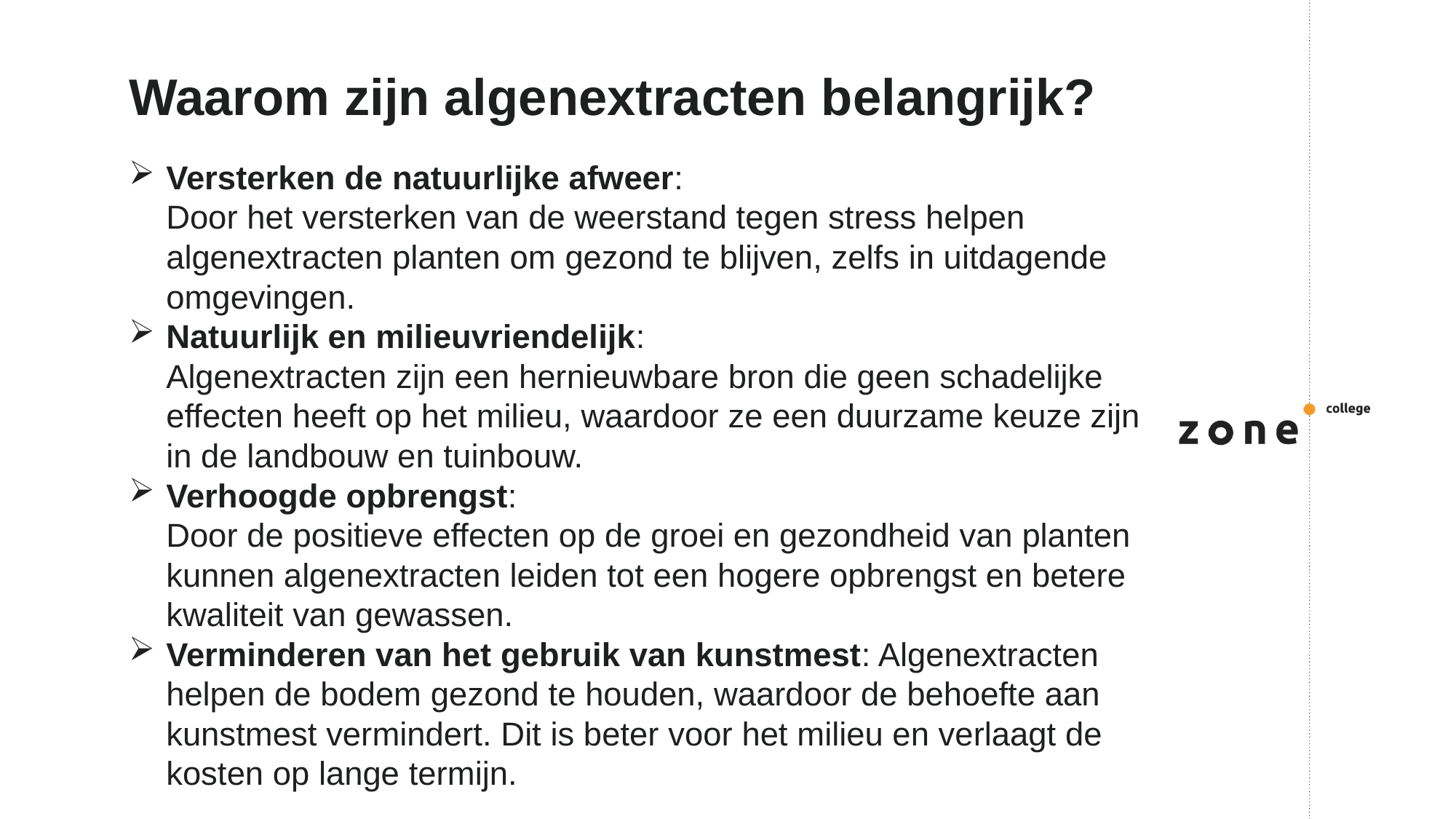

# Waarom zijn algenextracten belangrijk?
Versterken de natuurlijke afweer:
Door het versterken van de weerstand tegen stress helpen algenextracten planten om gezond te blijven, zelfs in uitdagende omgevingen.
Natuurlijk en milieuvriendelijk:
Algenextracten zijn een hernieuwbare bron die geen schadelijke effecten heeft op het milieu, waardoor ze een duurzame keuze zijn in de landbouw en tuinbouw.
Verhoogde opbrengst:
Door de positieve effecten op de groei en gezondheid van planten kunnen algenextracten leiden tot een hogere opbrengst en betere kwaliteit van gewassen.
Verminderen van het gebruik van kunstmest: Algenextracten helpen de bodem gezond te houden, waardoor de behoefte aan kunstmest vermindert. Dit is beter voor het milieu en verlaagt de kosten op lange termijn.